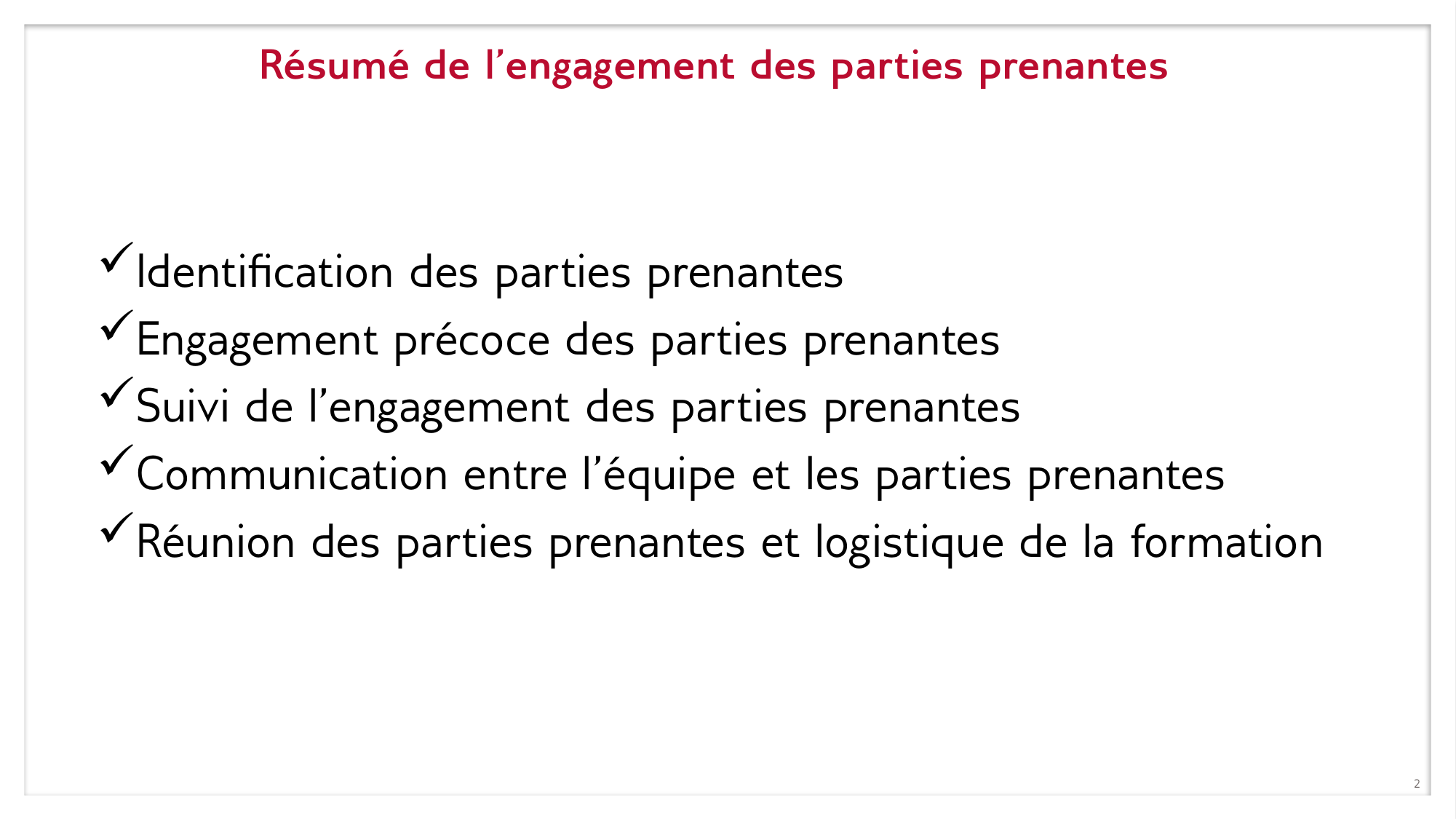

Résumé de l’engagement des parties prenantes

Identification des parties prenantes
Engagement précoce des parties prenantes
Suivi de l’engagement des parties prenantes
Communication entre l’équipe et les parties prenantes
Réunion des parties prenantes et logistique de la formation
2